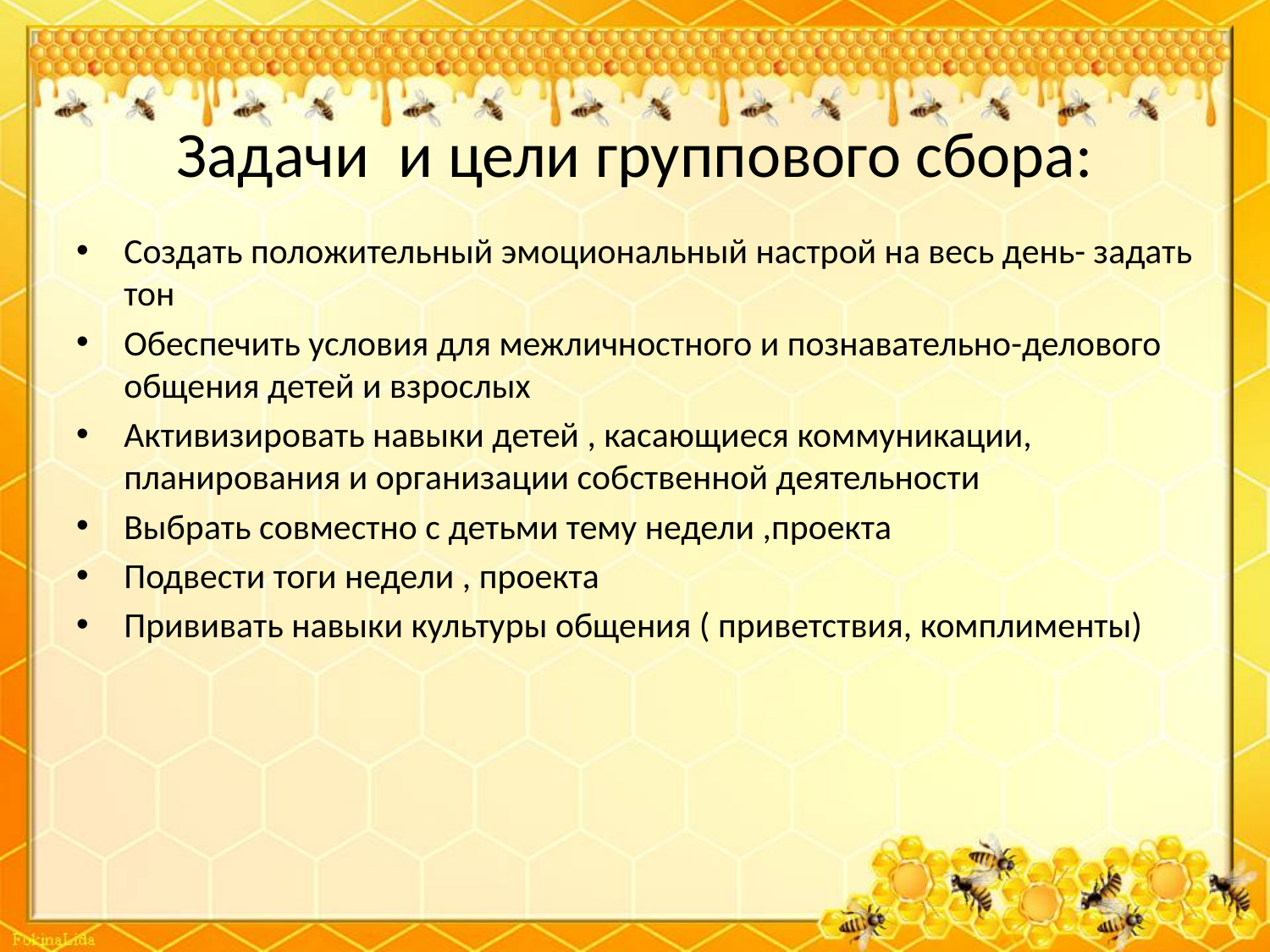

# Задачи  и цели группового сбора:
Создать положительный эмоциональный настрой на весь день- задать тон
Обеспечить условия для межличностного и познавательно-делового общения детей и взрослых
Активизировать навыки детей , касающиеся коммуникации, планирования и организации собственной деятельности
Выбрать совместно с детьми тему недели ,проекта
Подвести тоги недели , проекта
Прививать навыки культуры общения ( приветствия, комплименты)